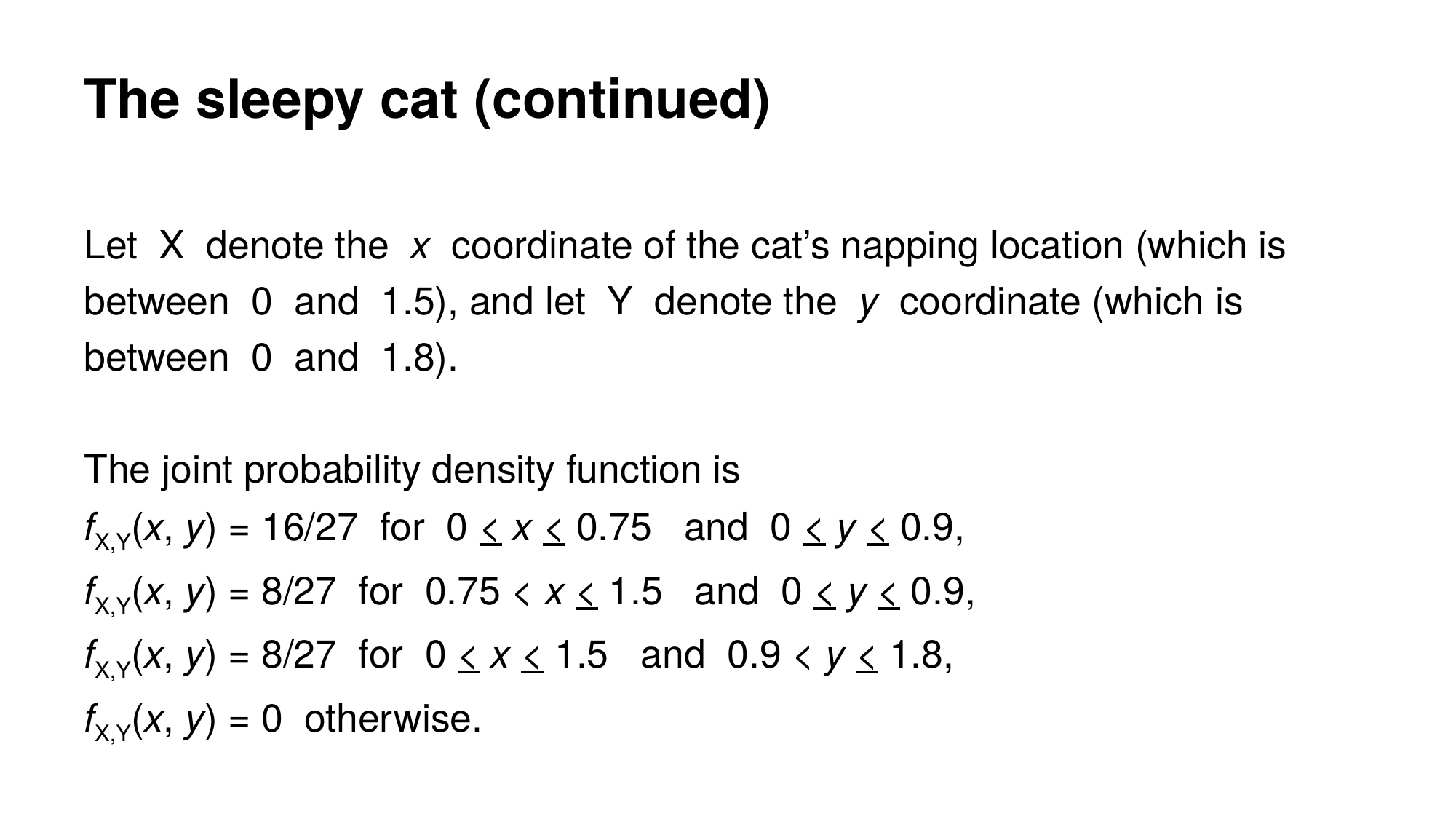

# The sleepy cat (continued)
Let  X  denote the  x  coordinate of the cat’s napping location (which is between  0  and  1.5), and let  Y  denote the  y  coordinate (which is between  0  and  1.8).

The joint probability density function is
fX,Y(x, y) = 16/27  for  0 < x < 0.75   and  0 < y < 0.9,
fX,Y(x, y) = 8/27  for  0.75 < x < 1.5   and  0 < y < 0.9,
fX,Y(x, y) = 8/27  for  0 < x < 1.5   and  0.9 < y < 1.8,
fX,Y(x, y) = 0  otherwise.